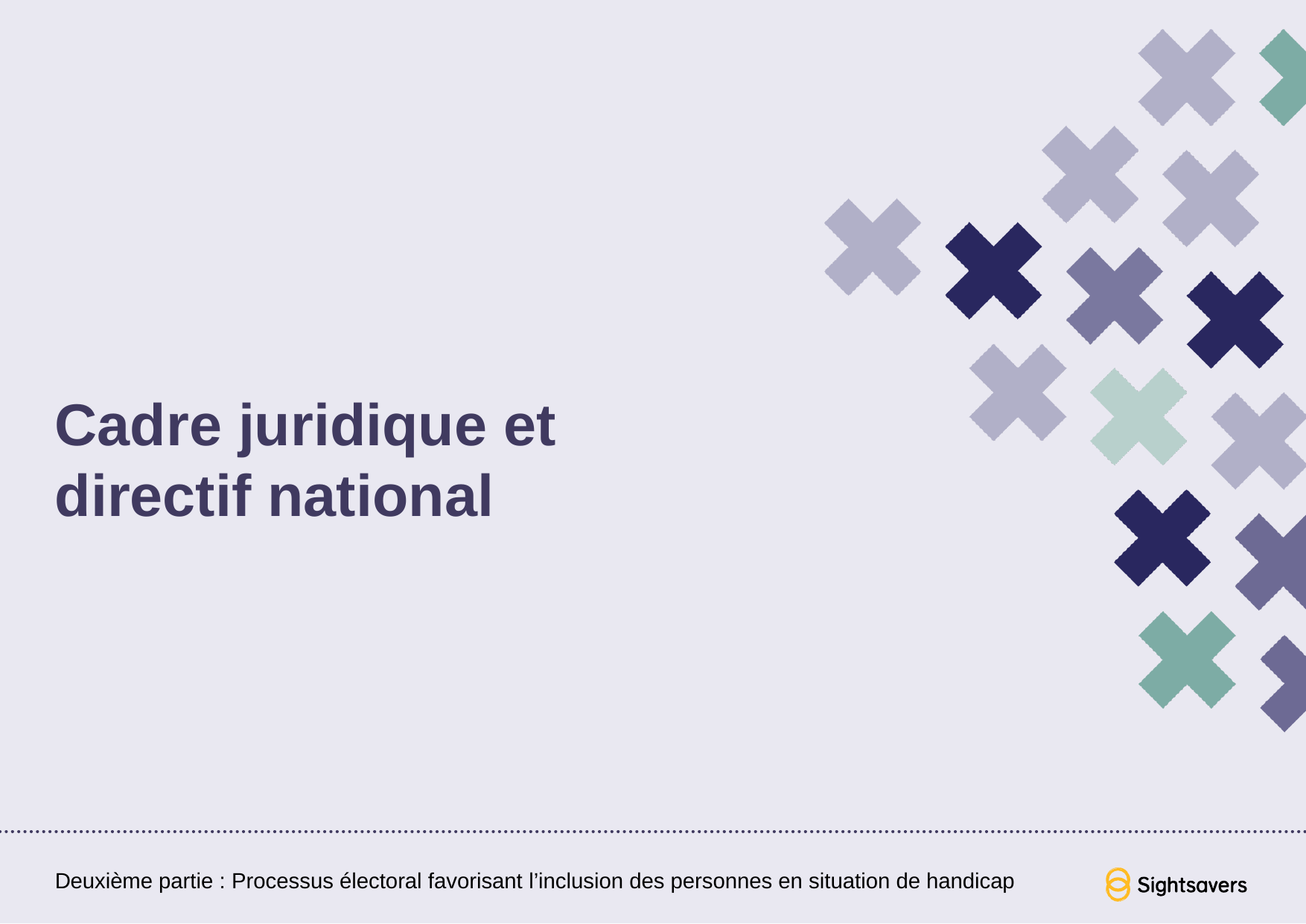

# Cadre juridique et directif national
Deuxième partie : Processus électoral favorisant l’inclusion des personnes en situation de handicap